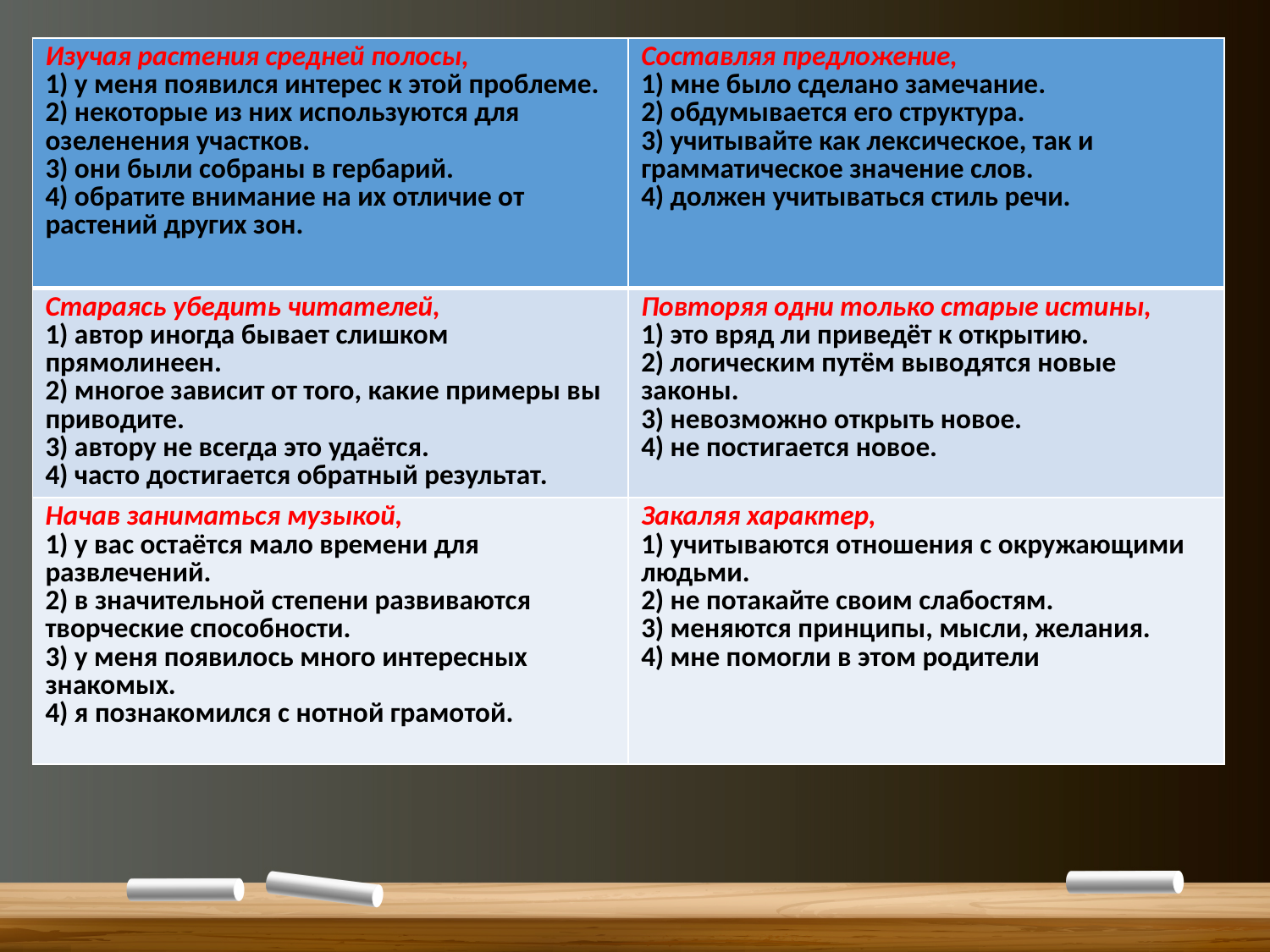

| Изучая растения средней полосы, 1) у меня появился интерес к этой проблеме. 2) некоторые из них используются для озеленения участков. 3) они были собраны в гербарий. 4) обратите внимание на их отличие от растений других зон. | Составляя предложение, 1) мне было сделано замечание. 2) обдумывается его структура. 3) учитывайте как лексическое, так и грамматическое значение слов. 4) должен учитываться стиль речи. |
| --- | --- |
| Стараясь убедить читателей, 1) автор иногда бывает слишком прямолинеен. 2) многое зависит от того, какие примеры вы приводите. 3) автору не всегда это удаётся. 4) часто достигается обратный результат. | Повторяя одни только старые истины, 1) это вряд ли приведёт к открытию. 2) логическим путём выводятся новые законы. 3) невозможно открыть новое. 4) не постигается новое. |
| Начав заниматься музыкой, 1) у вас остаётся мало времени для развлечений. 2) в значительной степени развиваются творческие способности. 3) у меня появилось много интересных знакомых. 4) я познакомился с нотной грамотой. | Закаляя характер, 1) учитываются отношения с окружающими людьми. 2) не потакайте своим слабостям. 3) меняются принципы, мысли, желания. 4) мне помогли в этом родители |